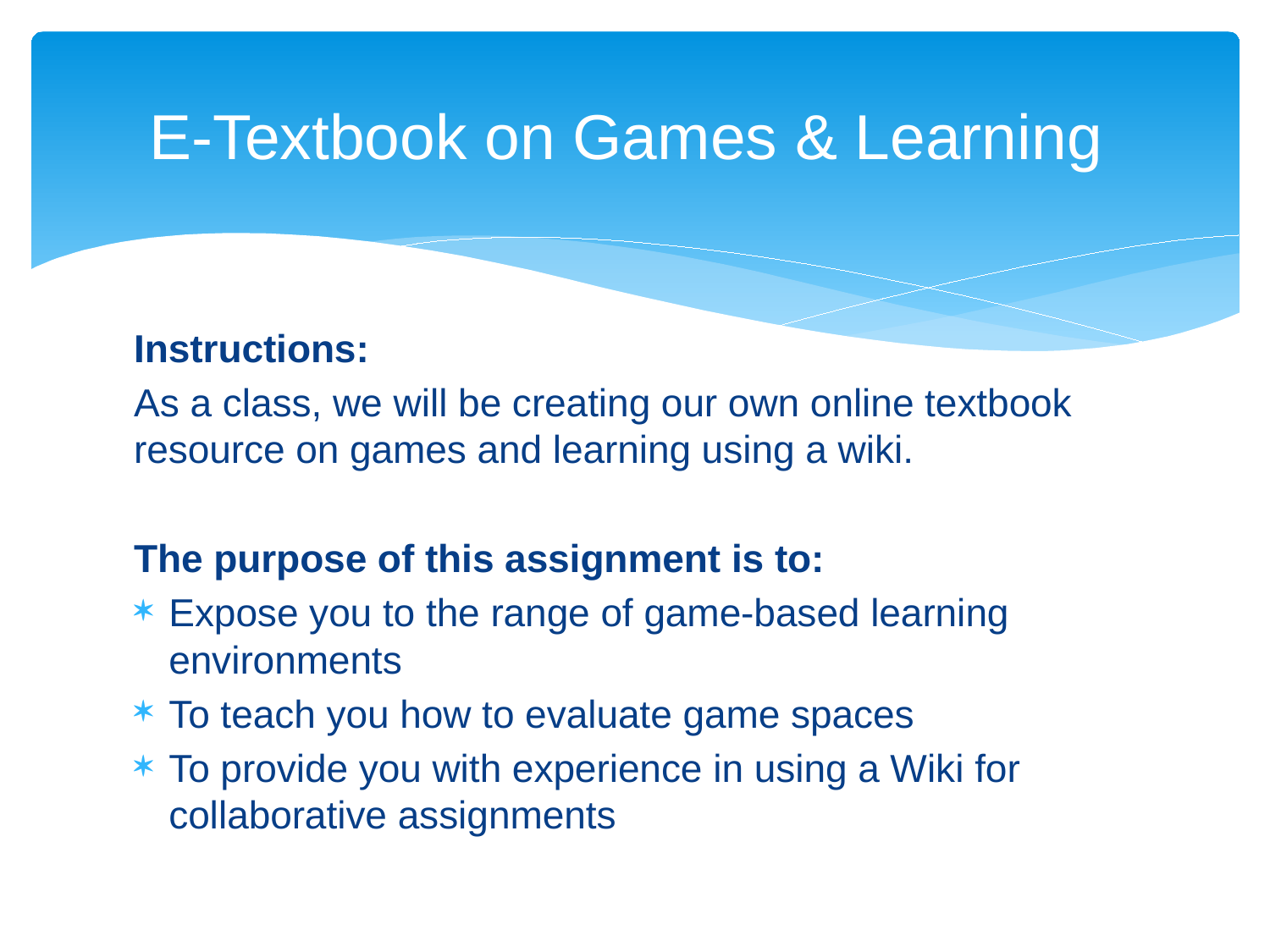

# E-Textbook on Games & Learning
Instructions:
As a class, we will be creating our own online textbook resource on games and learning using a wiki.

The purpose of this assignment is to:
Expose you to the range of game-based learning environments
To teach you how to evaluate game spaces
To provide you with experience in using a Wiki for collaborative assignments